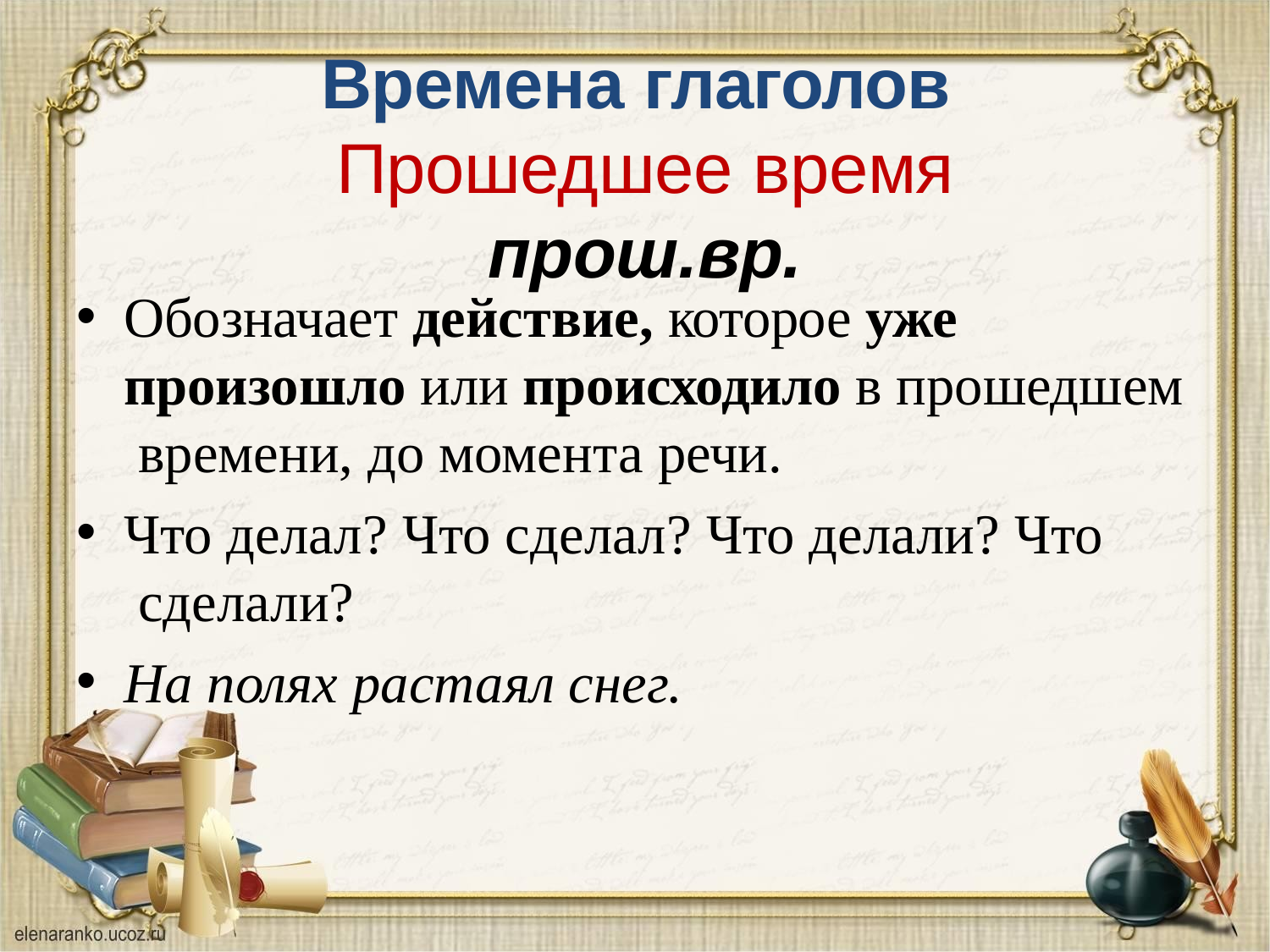

# Времена глаголов  Прошедшее время  прош.вр.
Обозначает действие, которое уже  произошло или происходило в прошедшем  времени, до момента речи.
Что делал? Что сделал? Что делали? Что  сделали?
На полях растаял снег.